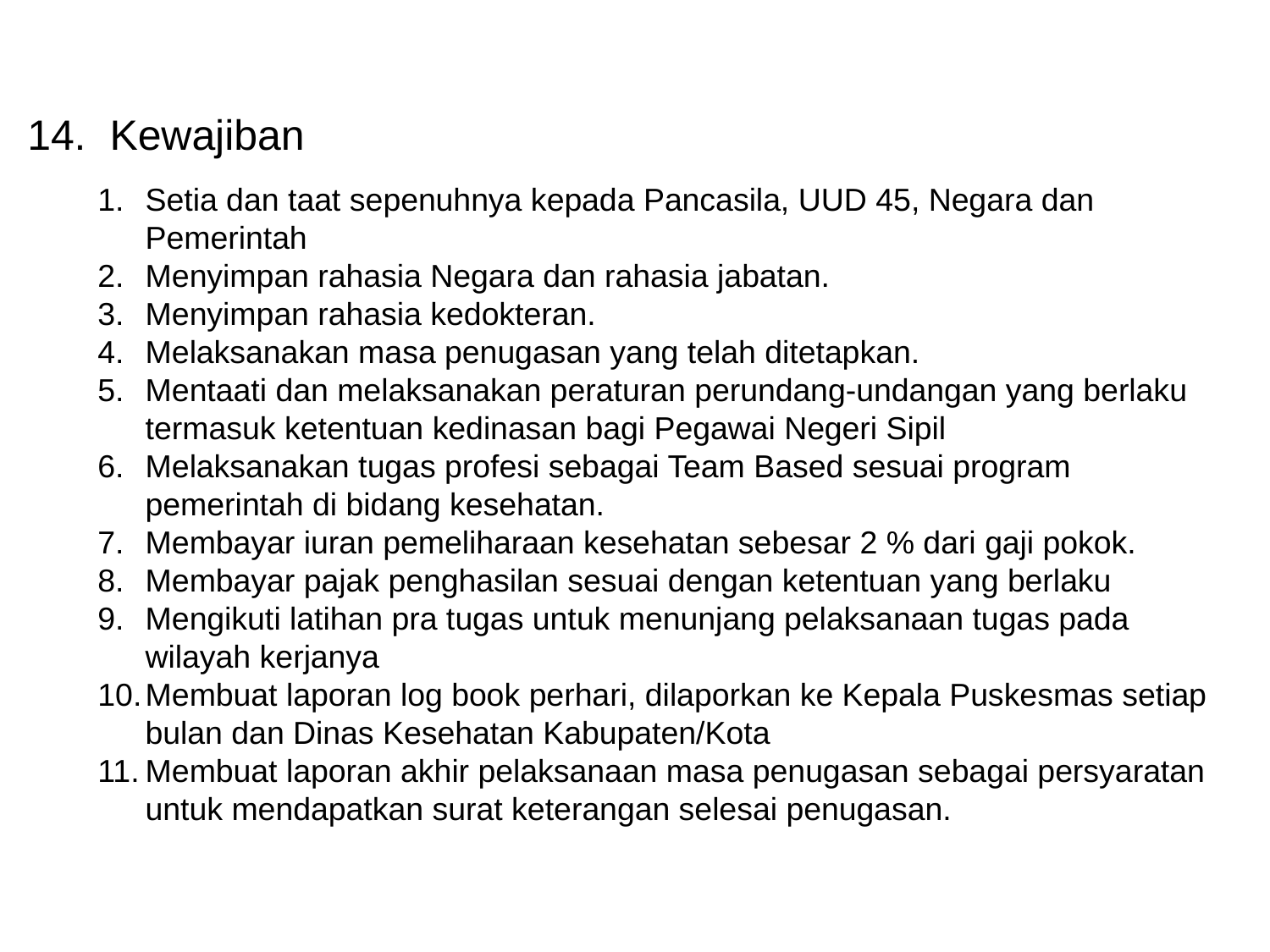

14.  Kewajiban

Setia dan taat sepenuhnya kepada Pancasila, UUD 45, Negara dan Pemerintah
Menyimpan rahasia Negara dan rahasia jabatan.
Menyimpan rahasia kedokteran.
Melaksanakan masa penugasan yang telah ditetapkan.
Mentaati dan melaksanakan peraturan perundang-undangan yang berlaku termasuk ketentuan kedinasan bagi Pegawai Negeri Sipil
Melaksanakan tugas profesi sebagai Team Based sesuai program pemerintah di bidang kesehatan.
Membayar iuran pemeliharaan kesehatan sebesar 2 % dari gaji pokok.
Membayar pajak penghasilan sesuai dengan ketentuan yang berlaku
Mengikuti latihan pra tugas untuk menunjang pelaksanaan tugas pada wilayah kerjanya
Membuat laporan log book perhari, dilaporkan ke Kepala Puskesmas setiap bulan dan Dinas Kesehatan Kabupaten/Kota
Membuat laporan akhir pelaksanaan masa penugasan sebagai persyaratan untuk mendapatkan surat keterangan selesai penugasan.